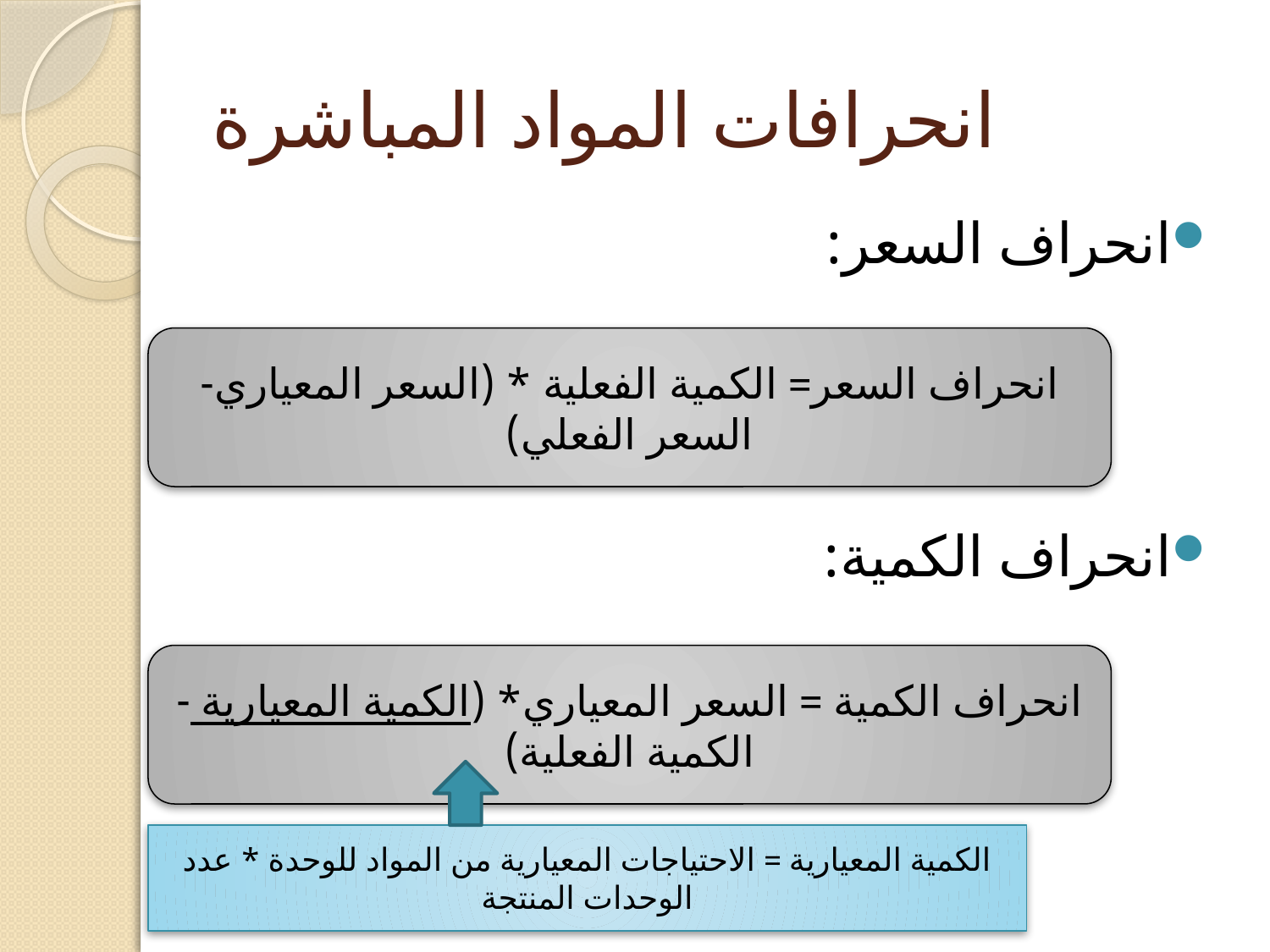

# انحرافات المواد المباشرة
انحراف السعر:

انحراف الكمية:
انحراف السعر= الكمية الفعلية * (السعر المعياري- السعر الفعلي)
انحراف الكمية = السعر المعياري* (الكمية المعيارية - الكمية الفعلية)

الكمية المعيارية = الاحتياجات المعيارية من المواد للوحدة * عدد الوحدات المنتجة